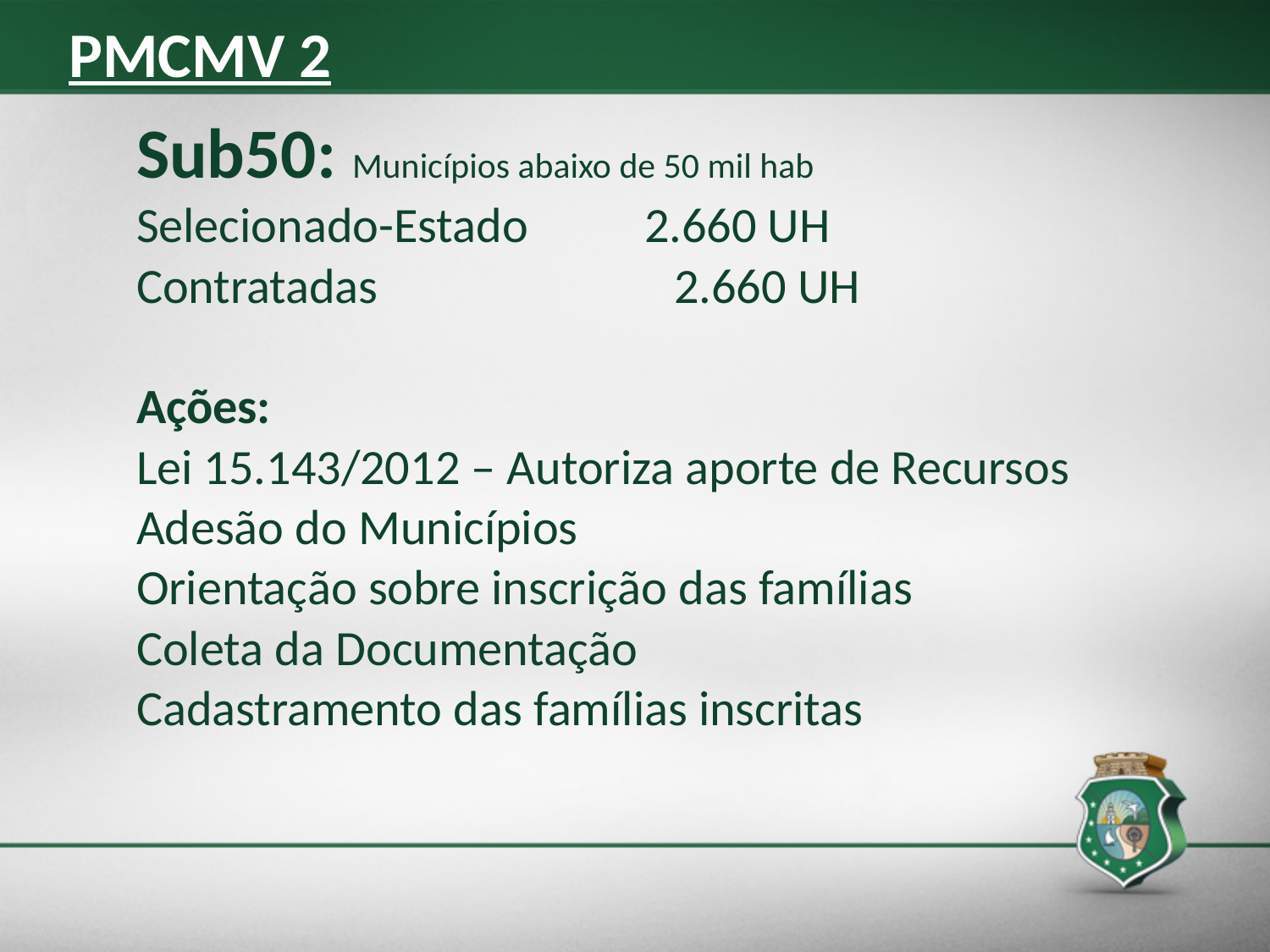

PMCMV 2
# Sub50: Municípios abaixo de 50 mil hab Selecionado-Estado 	2.660 UH Contratadas		              2.660 UH Ações: Lei 15.143/2012 – Autoriza aporte de Recursos Adesão do Municípios Orientação sobre inscrição das famílias Coleta da Documentação Cadastramento das famílias inscritas